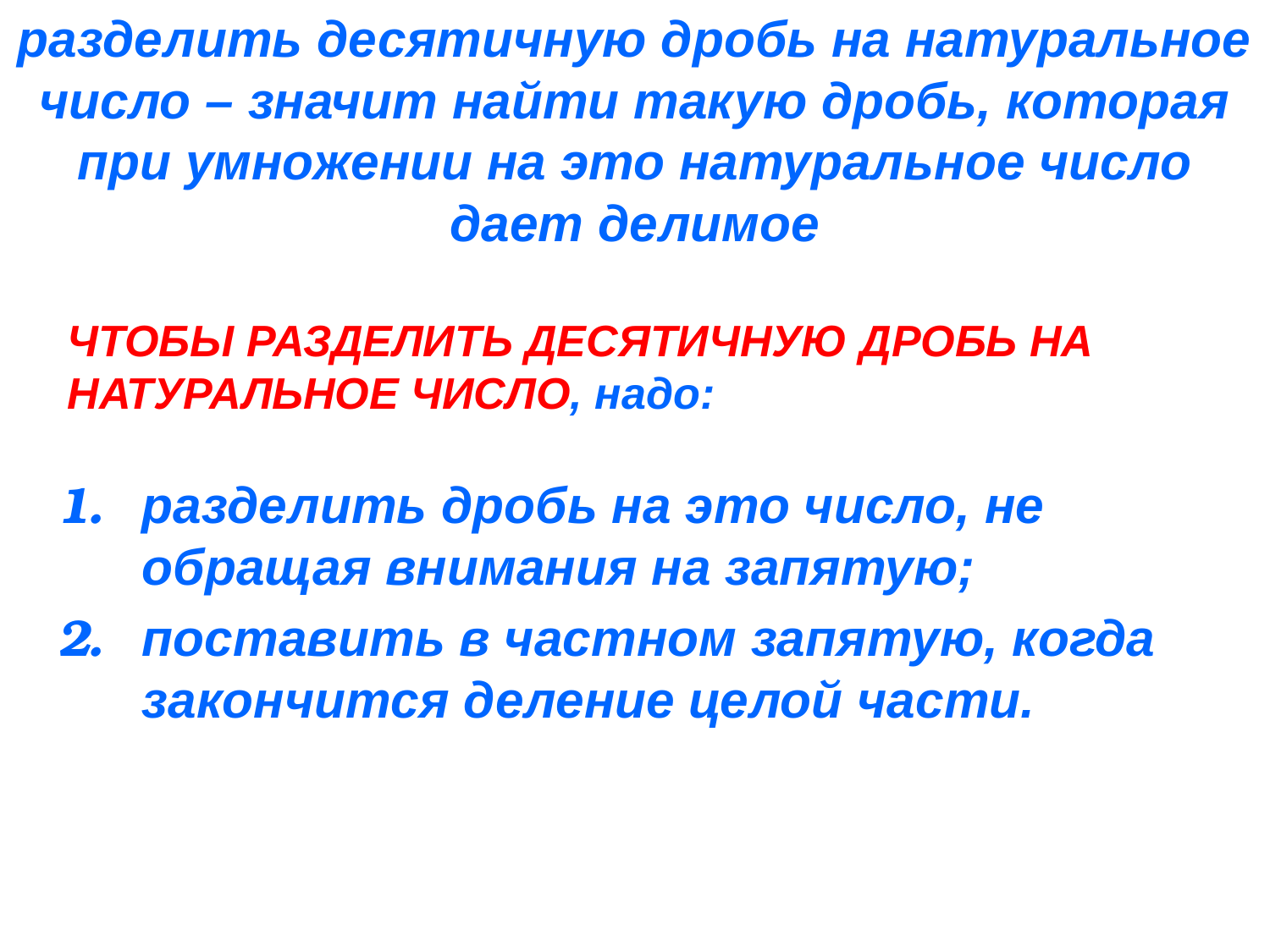

разделить десятичную дробь на натуральное число – значит найти такую дробь, которая при умножении на это натуральное число дает делимое
ЧТОБЫ РАЗДЕЛИТЬ ДЕСЯТИЧНУЮ ДРОБЬ НА НАТУРАЛЬНОЕ ЧИСЛО, надо:
разделить дробь на это число, не обращая внимания на запятую;
поставить в частном запятую, когда закончится деление целой части.